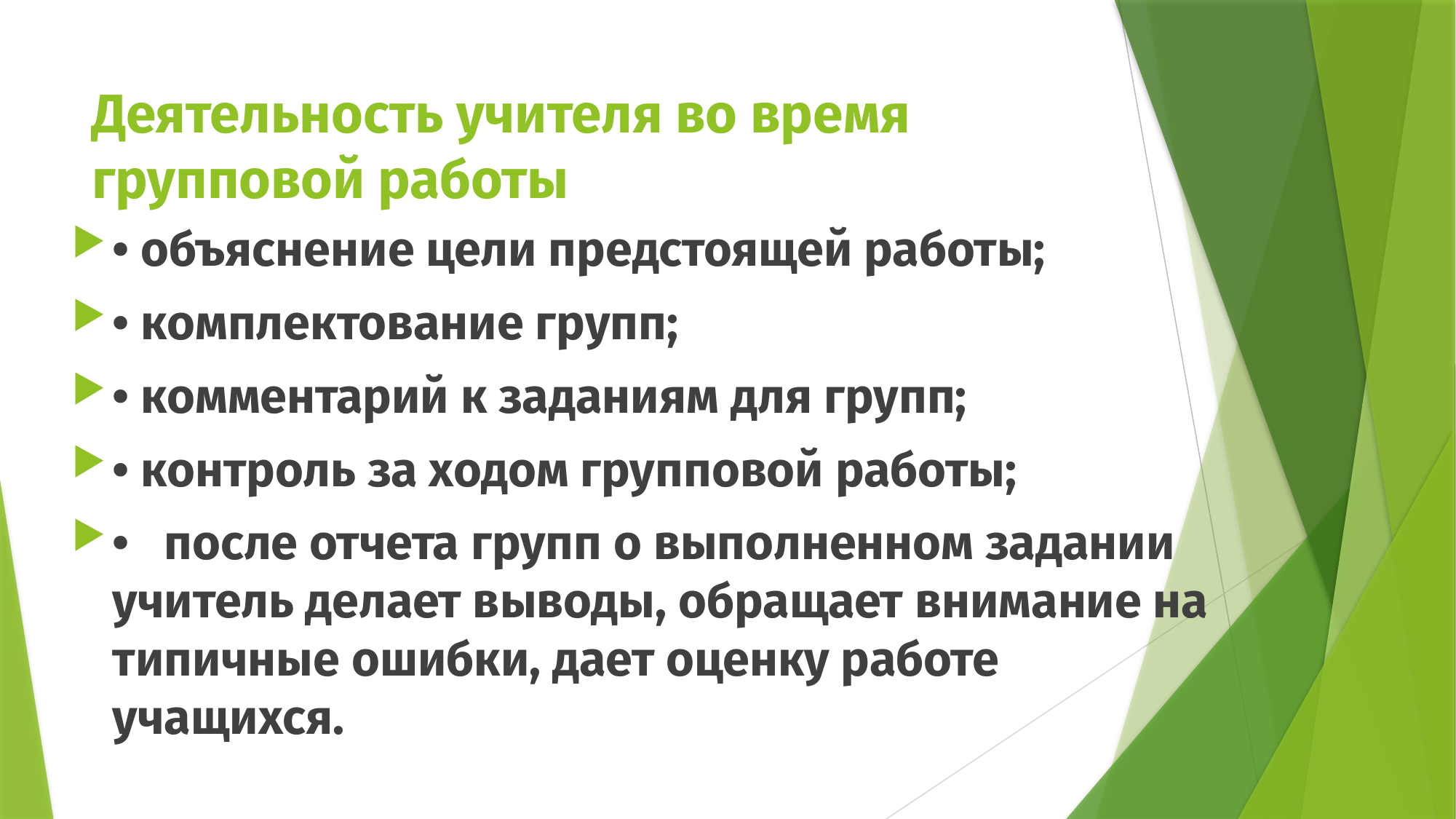

# Деятельность учителя во время групповой работы
• объяснение цели предстоящей работы;
• комплектование групп;
• комментарий к заданиям для групп;
• контроль за ходом групповой работы;
•   после отчета групп о выполненном задании учитель делает выводы, обращает внимание на типичные ошибки, дает оценку работе учащихся.